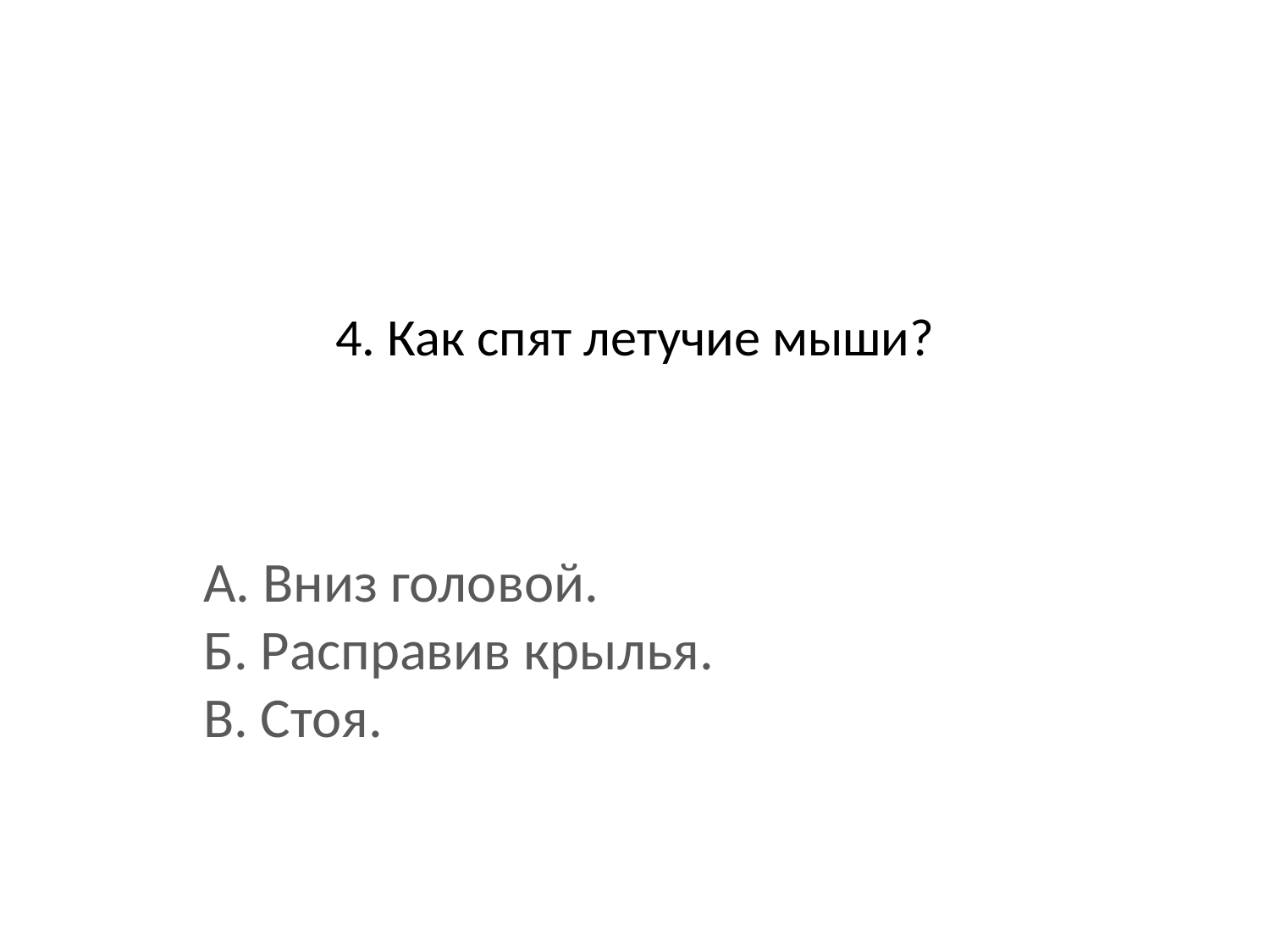

# 4. Как спят летучие мыши?
A. Вниз головой.  
Б. Расправив крылья.
B. Стоя.